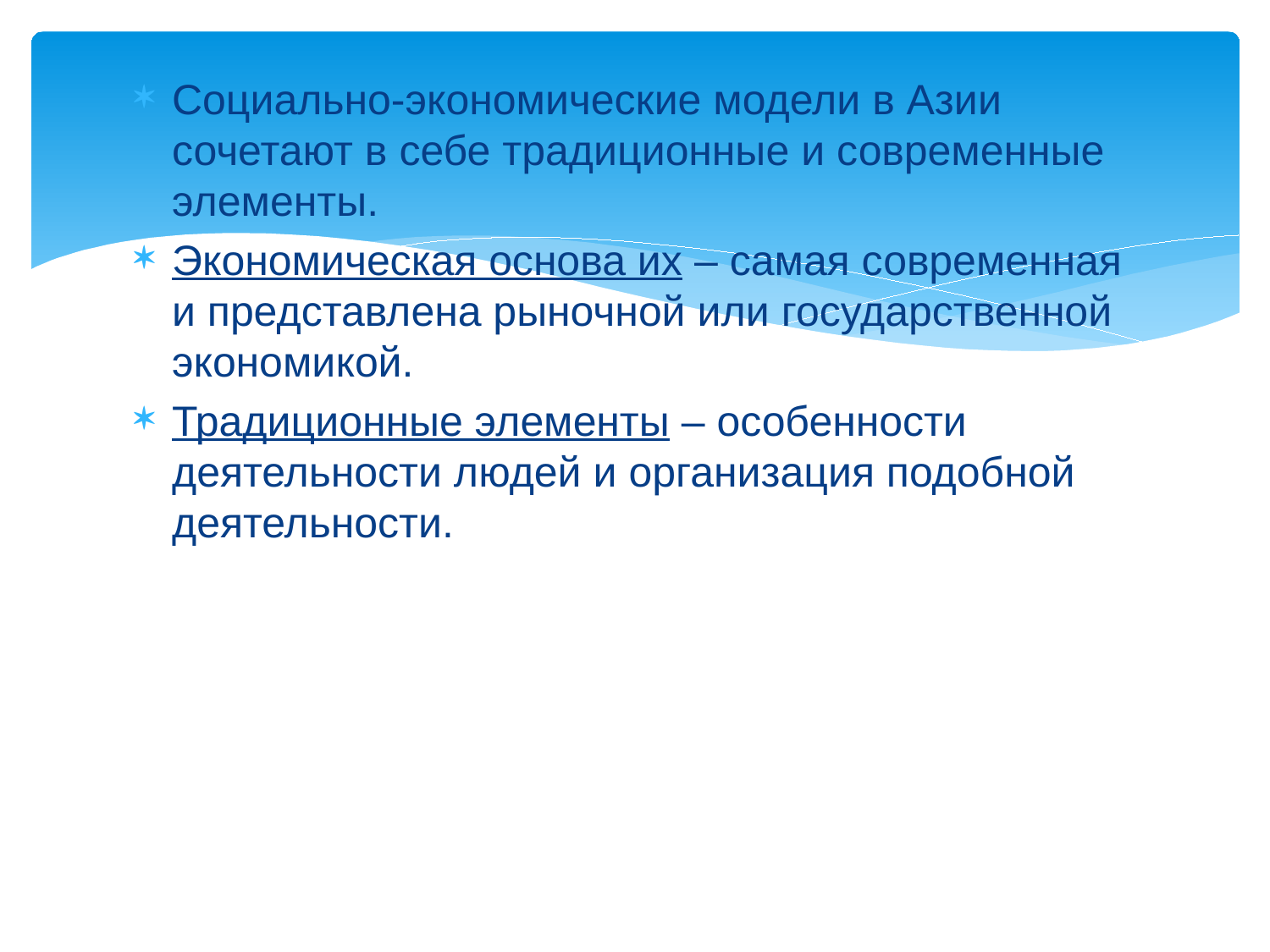

#
Социально-экономические модели в Азии сочетают в себе традиционные и современные элементы.
Экономическая основа их – самая современная и представлена рыночной или государственной экономикой.
Традиционные элементы – особенности деятельности людей и организация подобной деятельности.